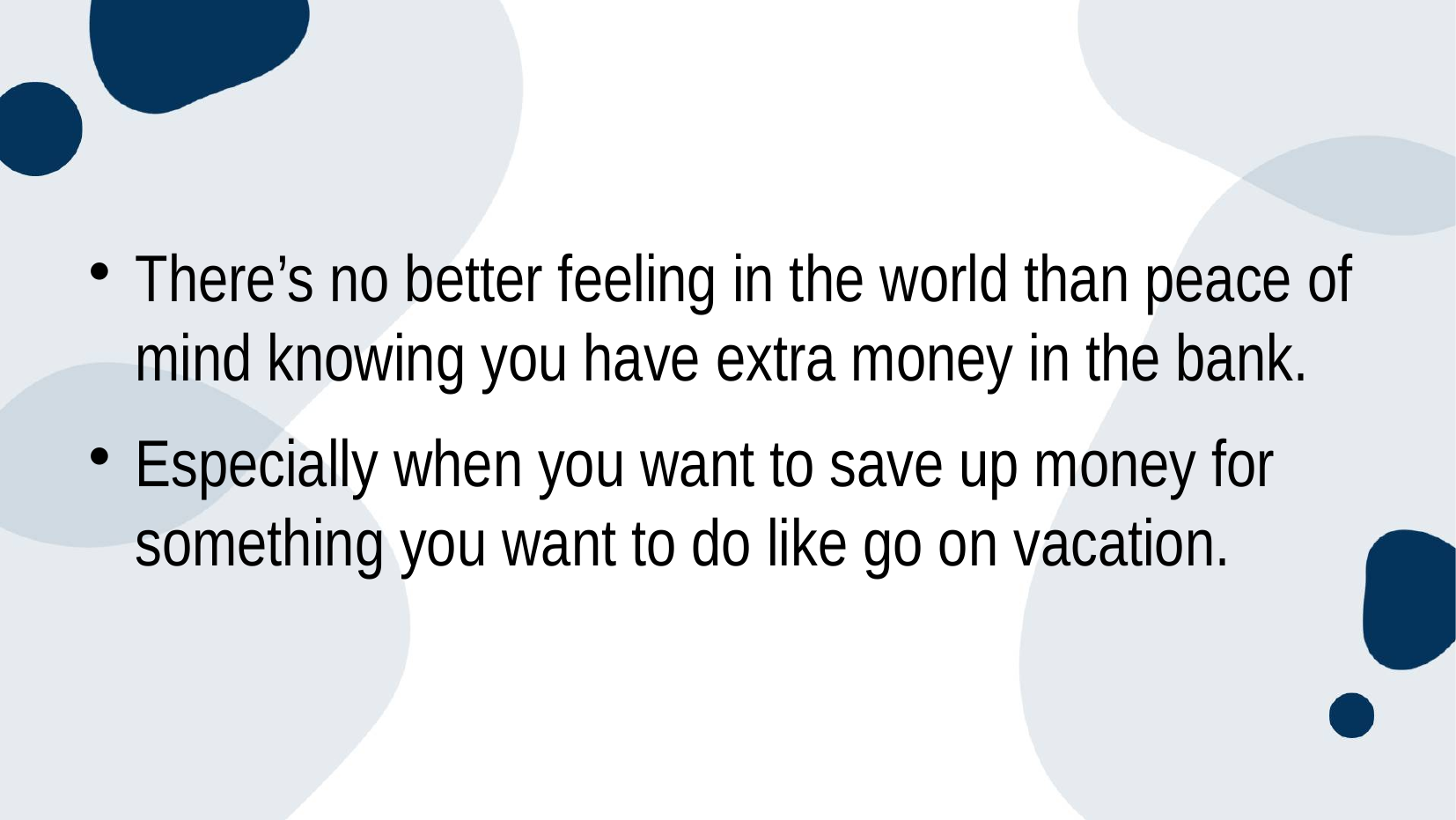

#
There’s no better feeling in the world than peace of mind knowing you have extra money in the bank.
Especially when you want to save up money for something you want to do like go on vacation.